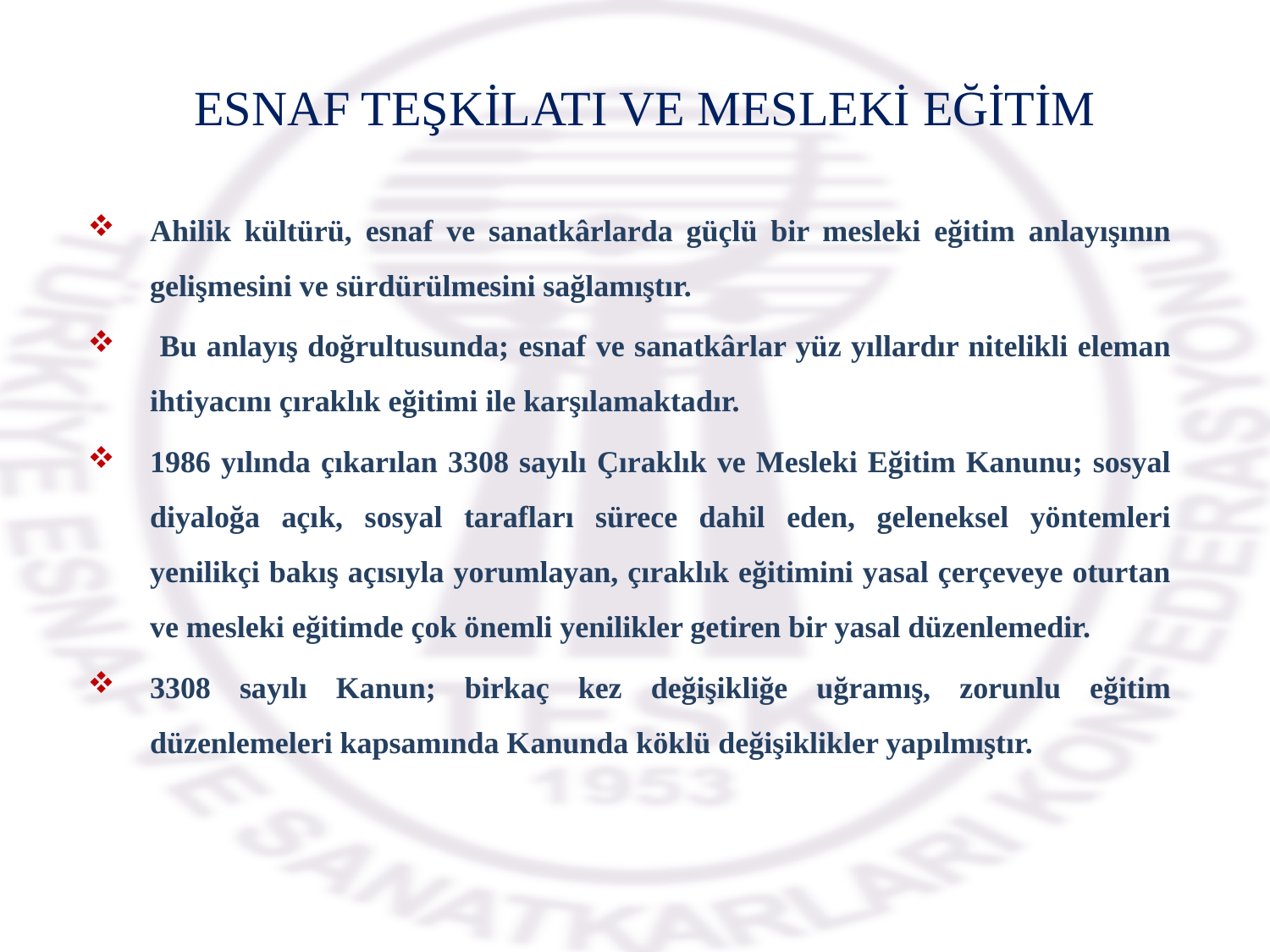

# ESNAF TEŞKİLATI VE MESLEKİ EĞİTİM
Ahilik kültürü, esnaf ve sanatkârlarda güçlü bir mesleki eğitim anlayışının gelişmesini ve sürdürülmesini sağlamıştır.
 Bu anlayış doğrultusunda; esnaf ve sanatkârlar yüz yıllardır nitelikli eleman ihtiyacını çıraklık eğitimi ile karşılamaktadır.
1986 yılında çıkarılan 3308 sayılı Çıraklık ve Mesleki Eğitim Kanunu; sosyal diyaloğa açık, sosyal tarafları sürece dahil eden, geleneksel yöntemleri yenilikçi bakış açısıyla yorumlayan, çıraklık eğitimini yasal çerçeveye oturtan ve mesleki eğitimde çok önemli yenilikler getiren bir yasal düzenlemedir.
3308 sayılı Kanun; birkaç kez değişikliğe uğramış, zorunlu eğitim düzenlemeleri kapsamında Kanunda köklü değişiklikler yapılmıştır.